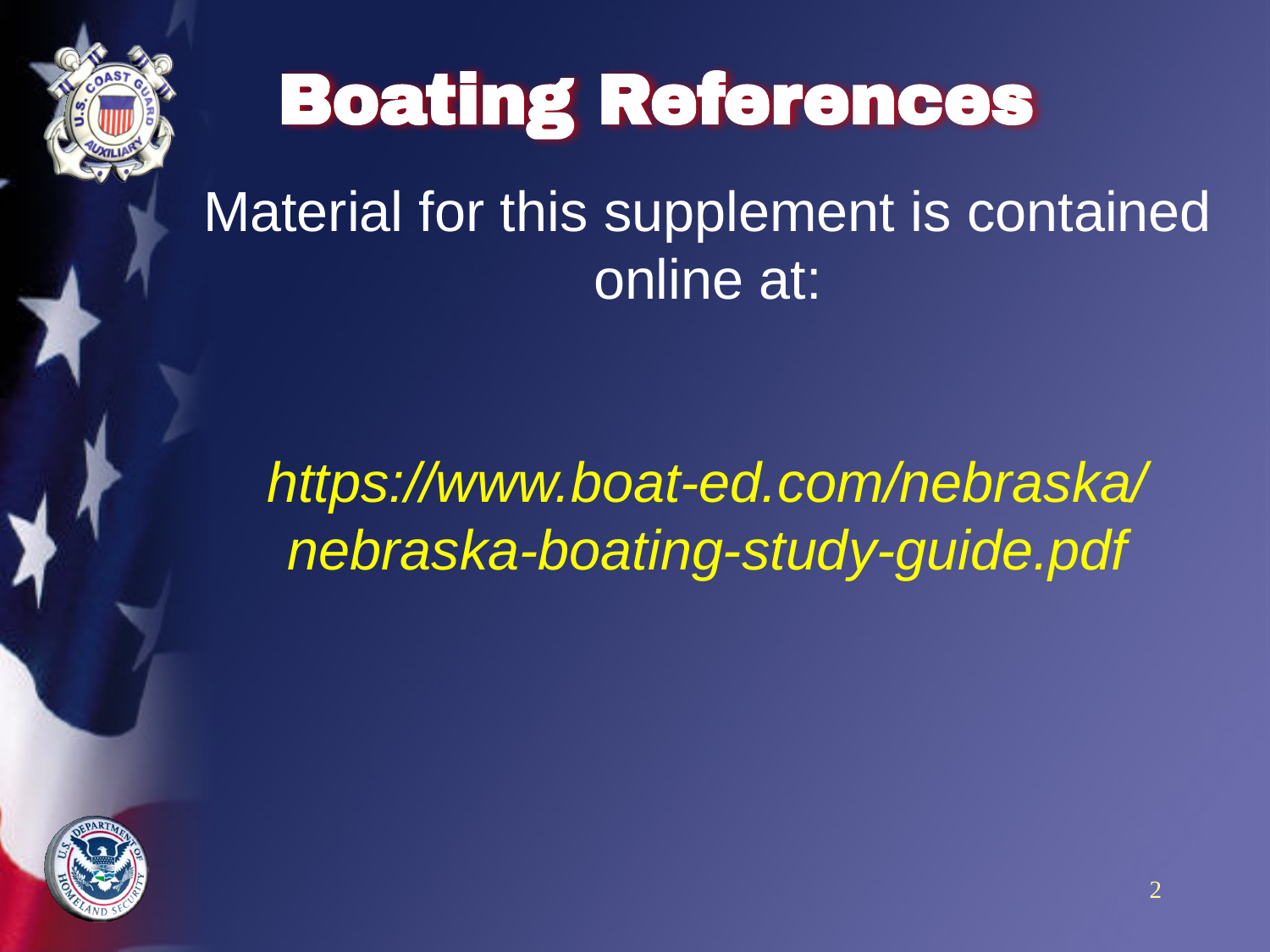

# Boating References

Material for this supplement is contained online at:

https://www.boat-ed.com/nebraska/nebraska-boating-study-guide.pdf
2